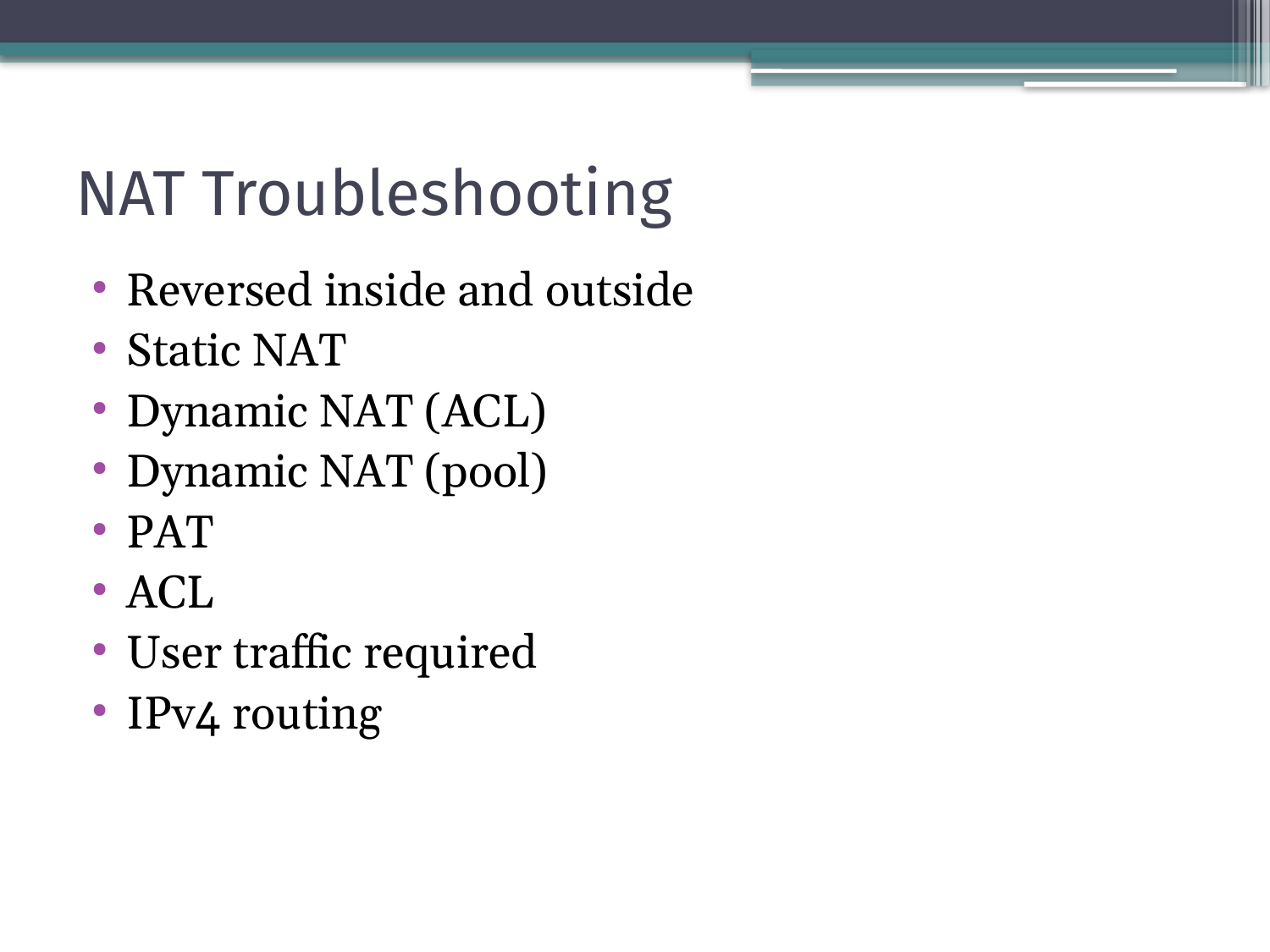

# NAT Troubleshooting
Reversed inside and outside
Static NAT
Dynamic NAT (ACL)
Dynamic NAT (pool)
PAT
ACL
User traffic required
IPv4 routing